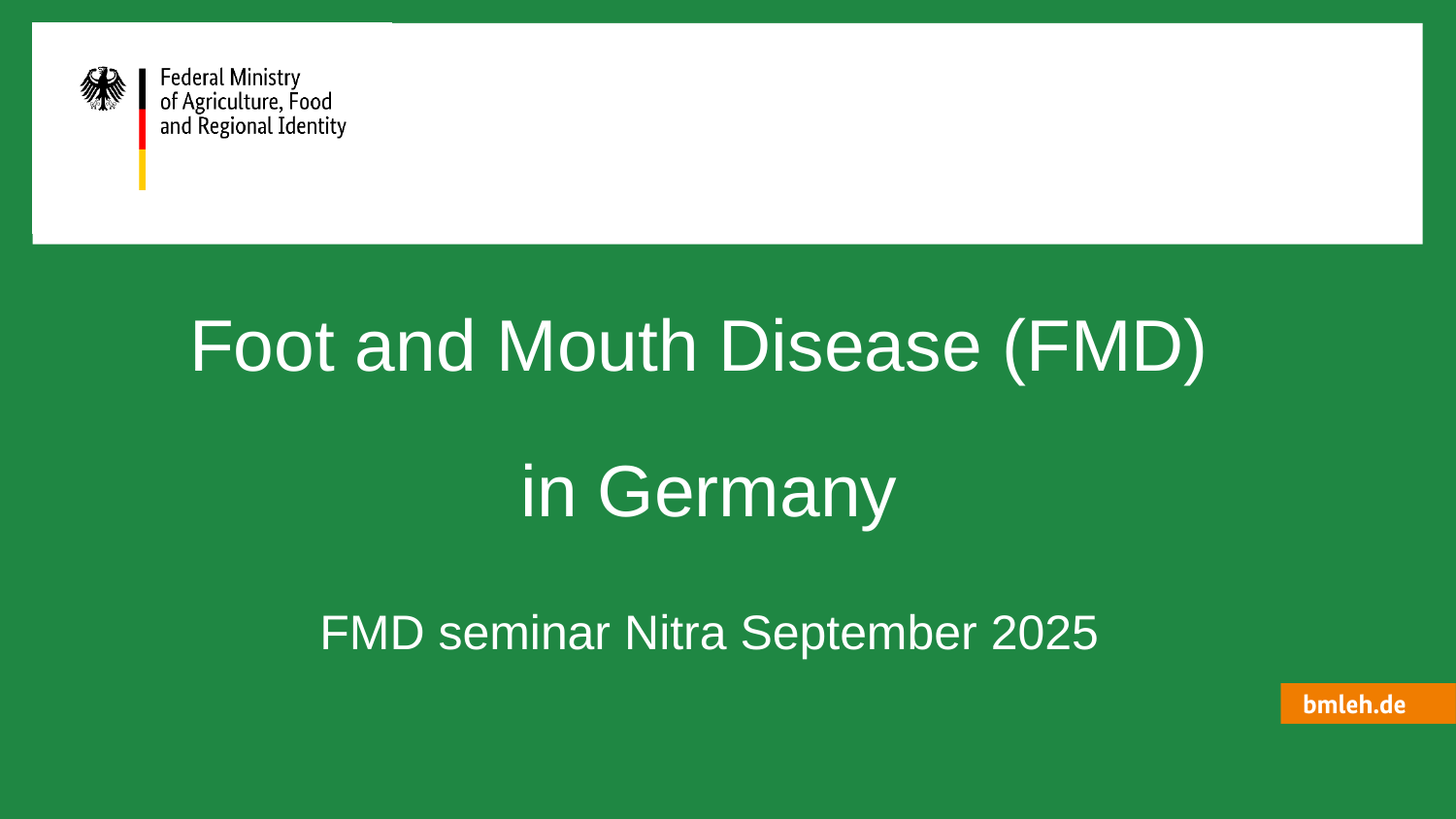

Foot and Mouth Disease (FMD)

in Germany
FMD seminar Nitra September 2025